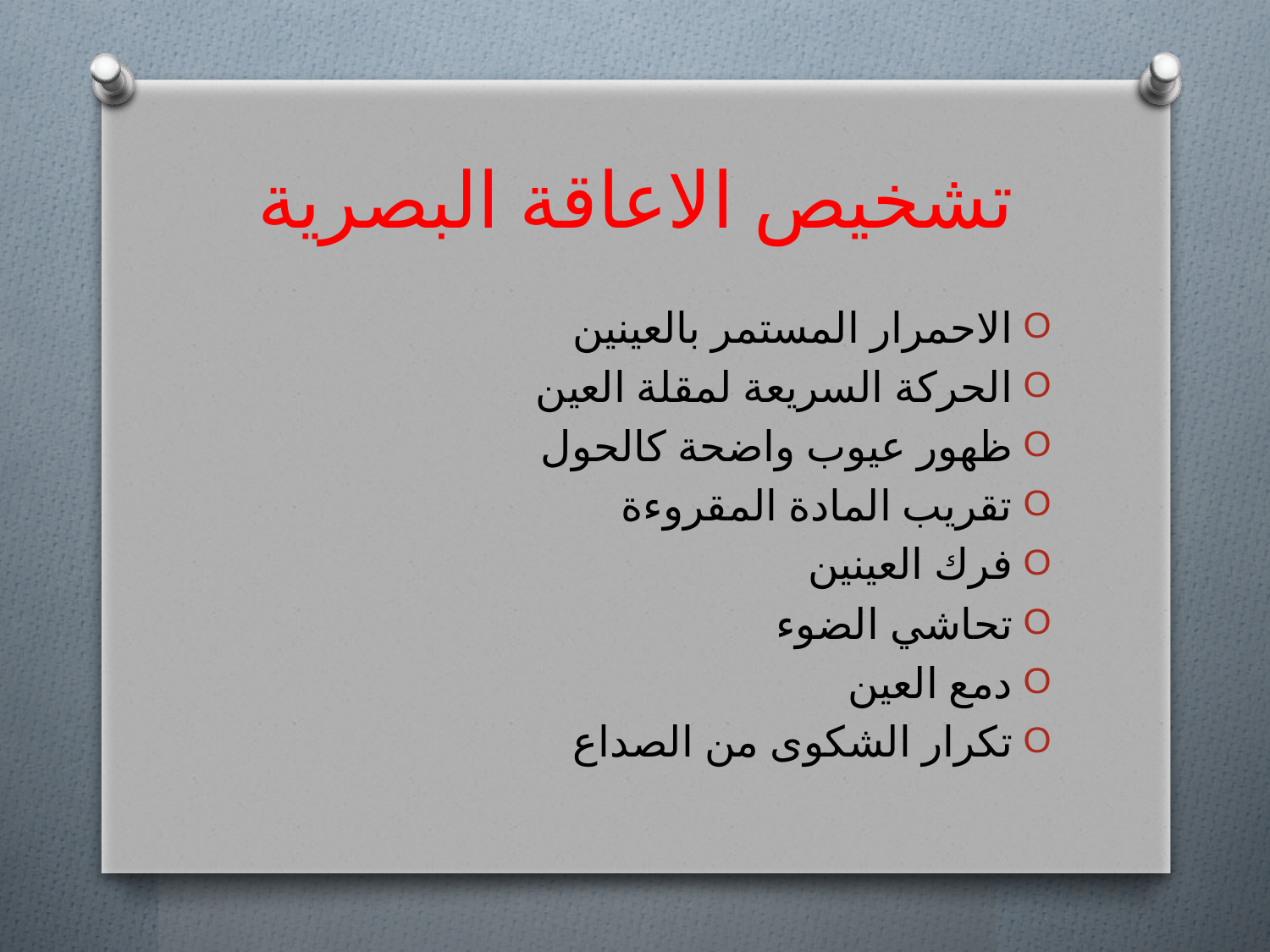

# تشخيص الاعاقة البصرية
الاحمرار المستمر بالعينين
الحركة السريعة لمقلة العين
ظهور عيوب واضحة كالحول
تقريب المادة المقروءة
فرك العينين
تحاشي الضوء
دمع العين
تكرار الشكوى من الصداع